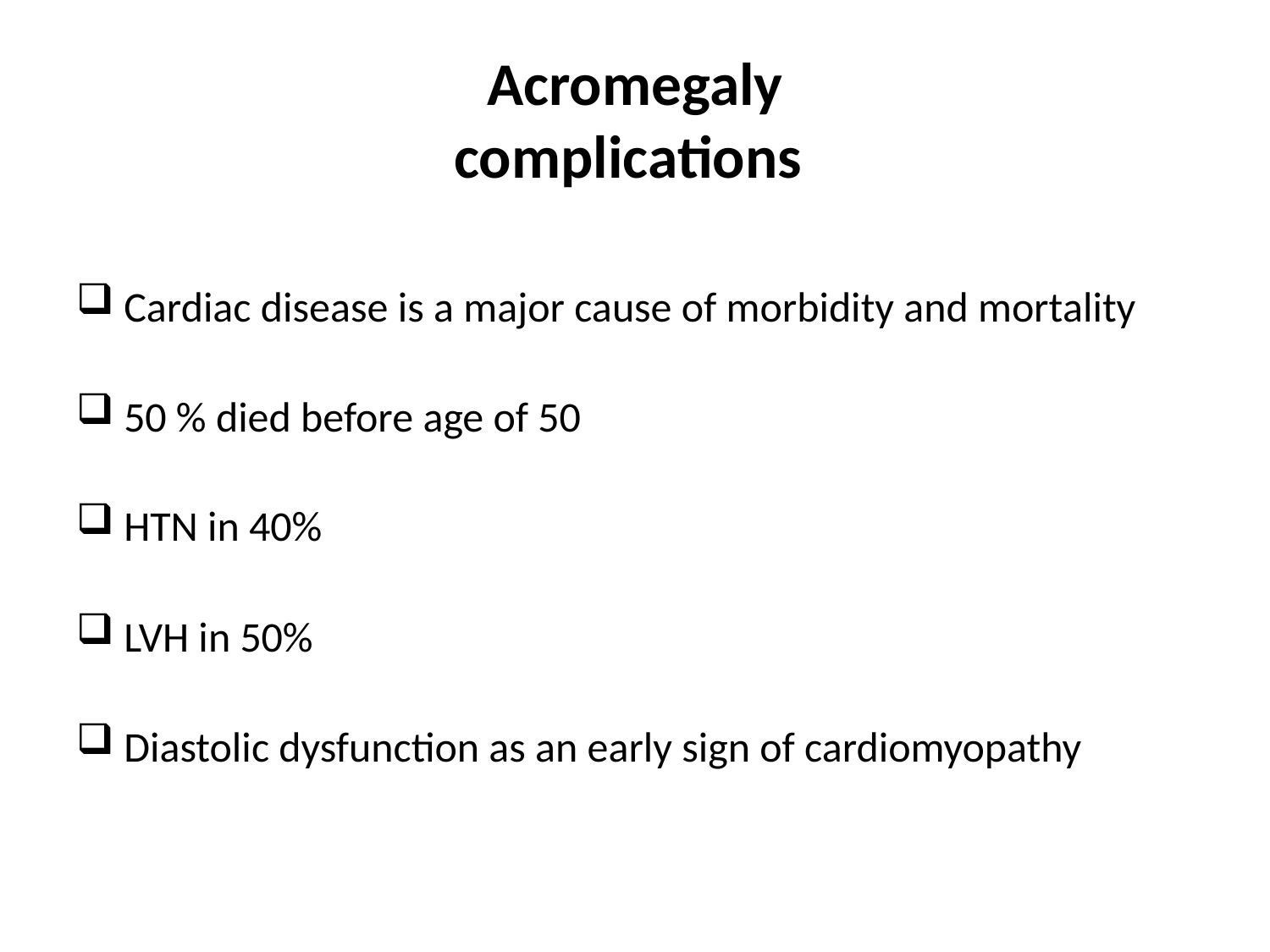

# Acromegaly complications
Cardiac disease is a major cause of morbidity and mortality
50 % died before age of 50
HTN in 40%
LVH in 50%
Diastolic dysfunction as an early sign of cardiomyopathy